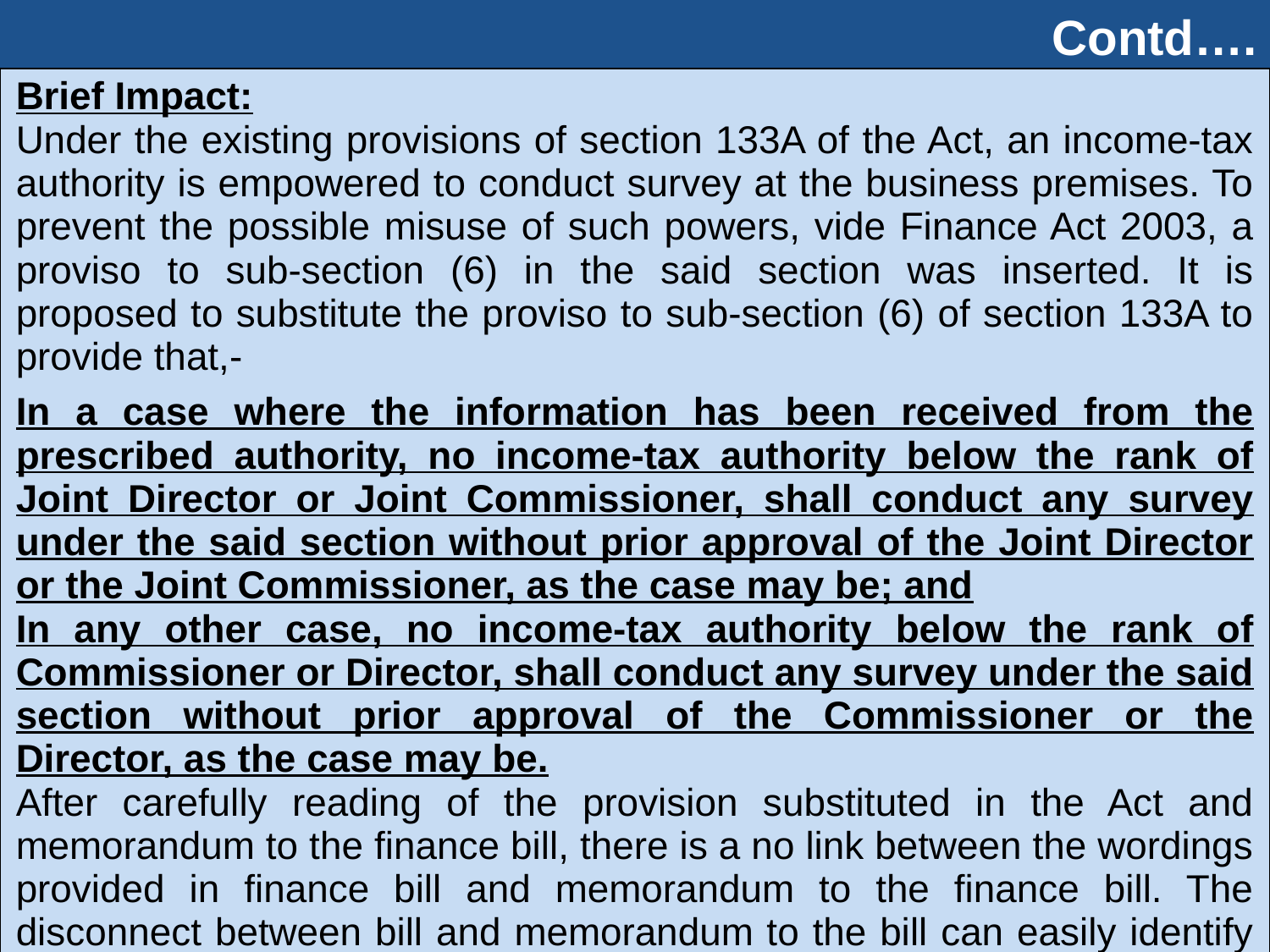

# Contd….
| Brief Impact: Under the existing provisions of section 133A of the Act, an income-tax authority is empowered to conduct survey at the business premises. To prevent the possible misuse of such powers, vide Finance Act 2003, a proviso to sub-section (6) in the said section was inserted. It is proposed to substitute the proviso to sub-section (6) of section 133A to provide that,- In a case where the information has been received from the prescribed authority, no income-tax authority below the rank of Joint Director or Joint Commissioner, shall conduct any survey under the said section without prior approval of the Joint Director or the Joint Commissioner, as the case may be; and In any other case, no income-tax authority below the rank of Commissioner or Director, shall conduct any survey under the said section without prior approval of the Commissioner or the Director, as the case may be. After carefully reading of the provision substituted in the Act and memorandum to the finance bill, there is a no link between the wordings provided in finance bill and memorandum to the finance bill. The disconnect between bill and memorandum to the bill can easily identify through below mentioned table (Table in next slide) |
| --- |
134